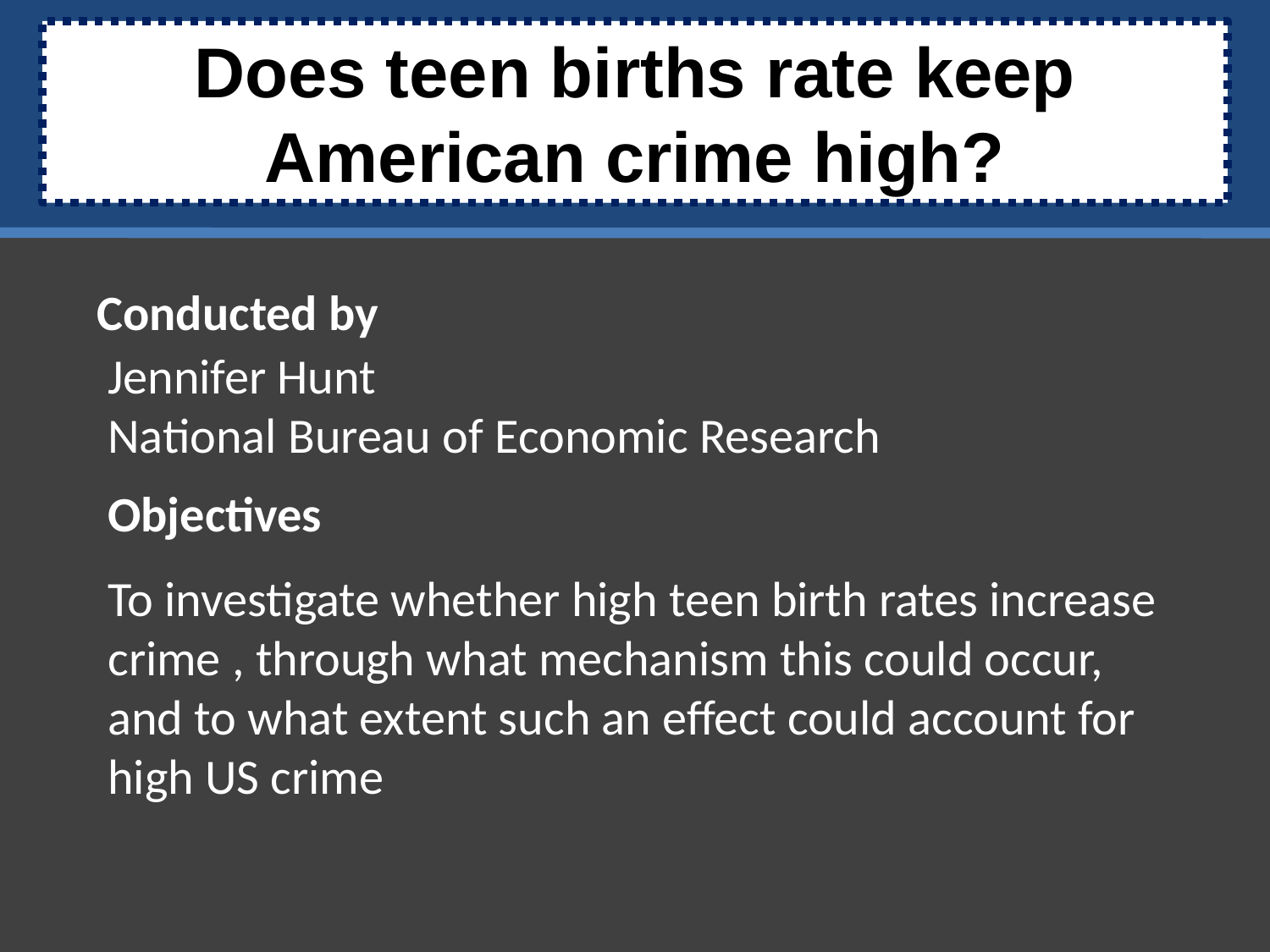

Does teen births rate keep American crime high?
Conducted by
Jennifer Hunt
National Bureau of Economic Research
Objectives
To investigate whether high teen birth rates increase crime , through what mechanism this could occur, and to what extent such an effect could account for high US crime